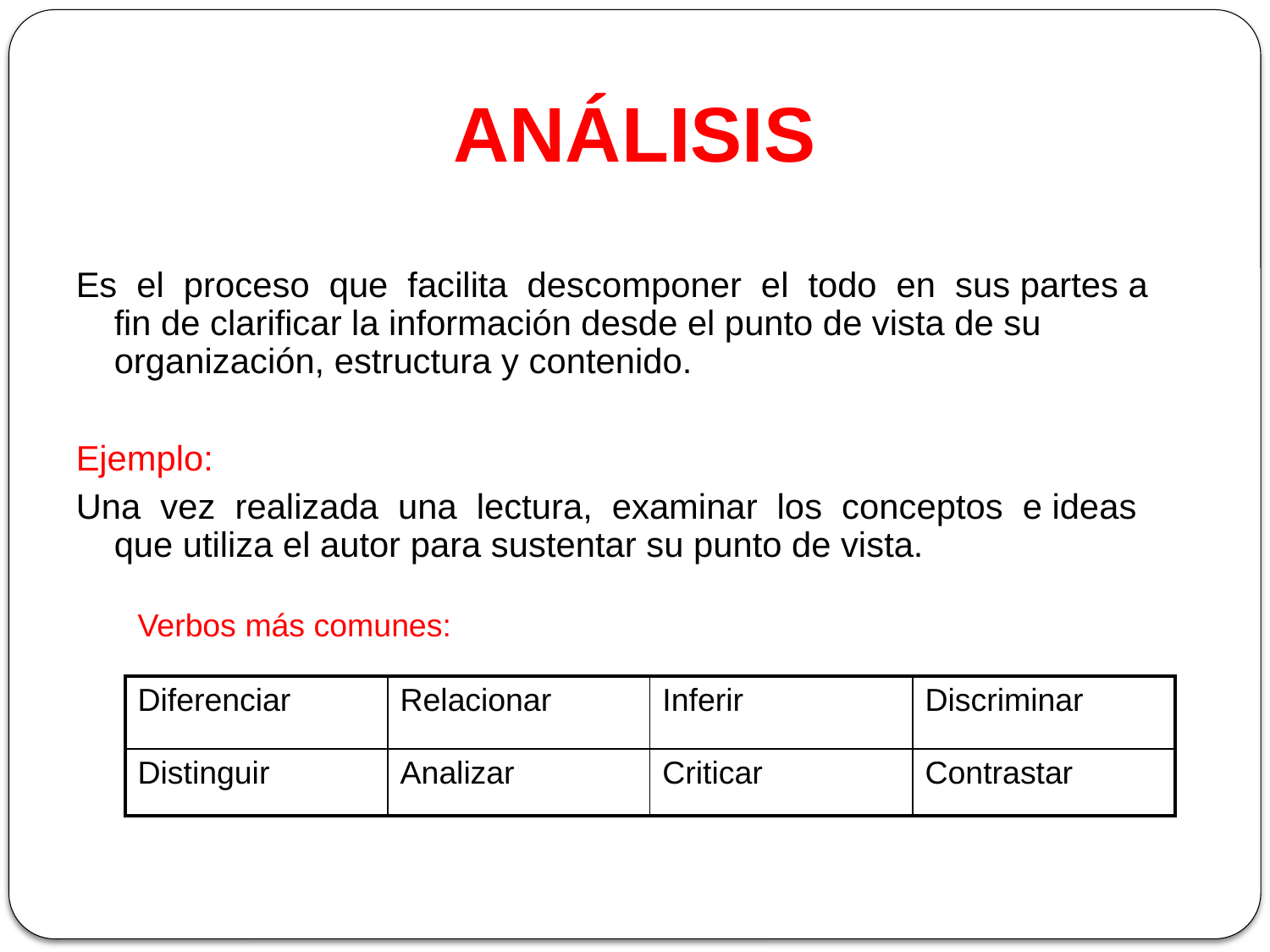

ANÁLISIS
Es  el  proceso  que  facilita  descomponer  el  todo  en  sus partes a fin de clarificar la información desde el punto de vista de su organización, estructura y contenido.

Ejemplo:
Una  vez  realizada  una  lectura,  examinar  los  conceptos  e ideas que utiliza el autor para sustentar su punto de vista.
Verbos más comunes:
| Diferenciar | Relacionar | Inferir | Discriminar |
| --- | --- | --- | --- |
| Distinguir | Analizar | Criticar | Contrastar |